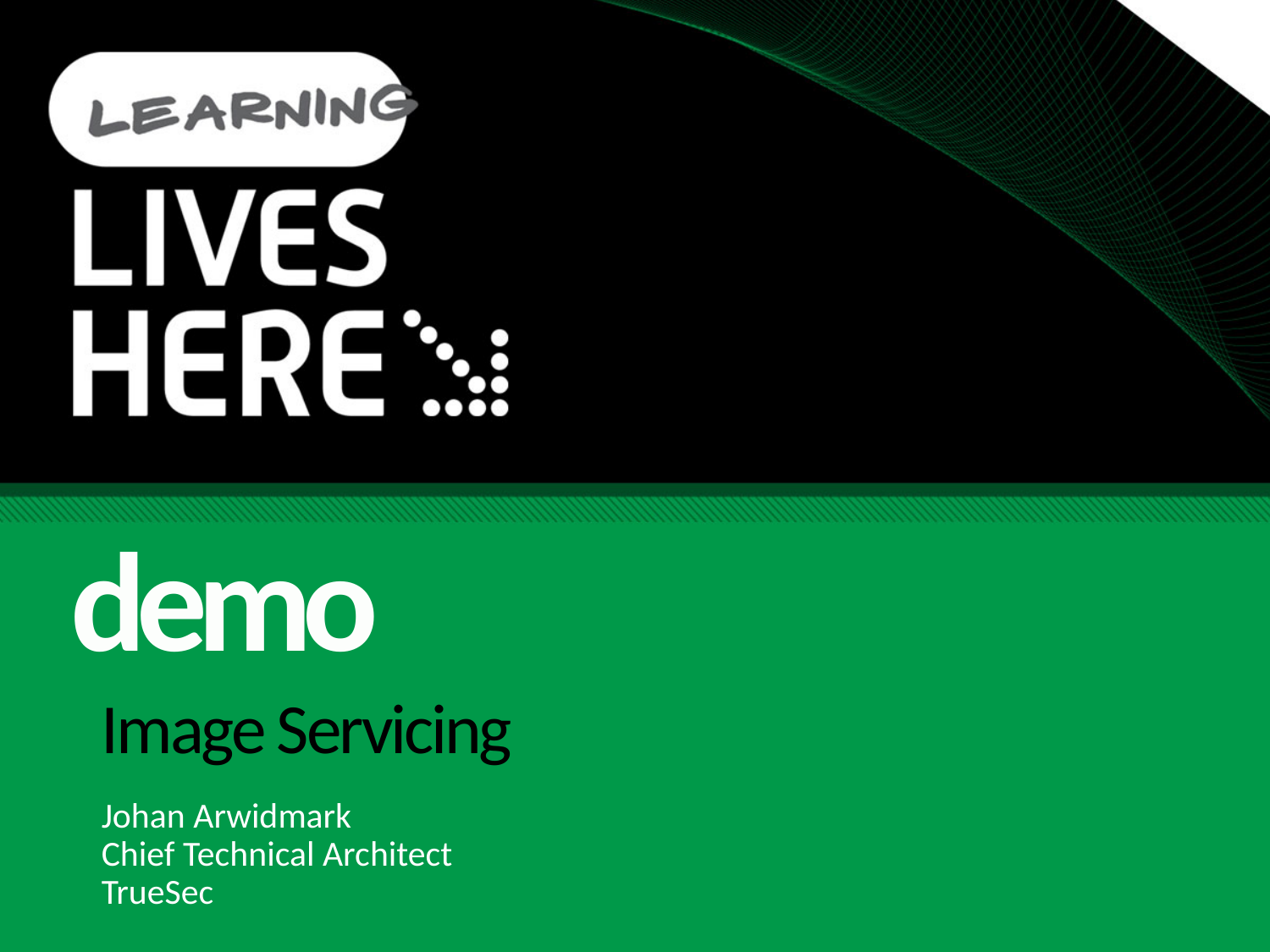

demo
# Image Servicing
Johan Arwidmark
Chief Technical Architect
TrueSec